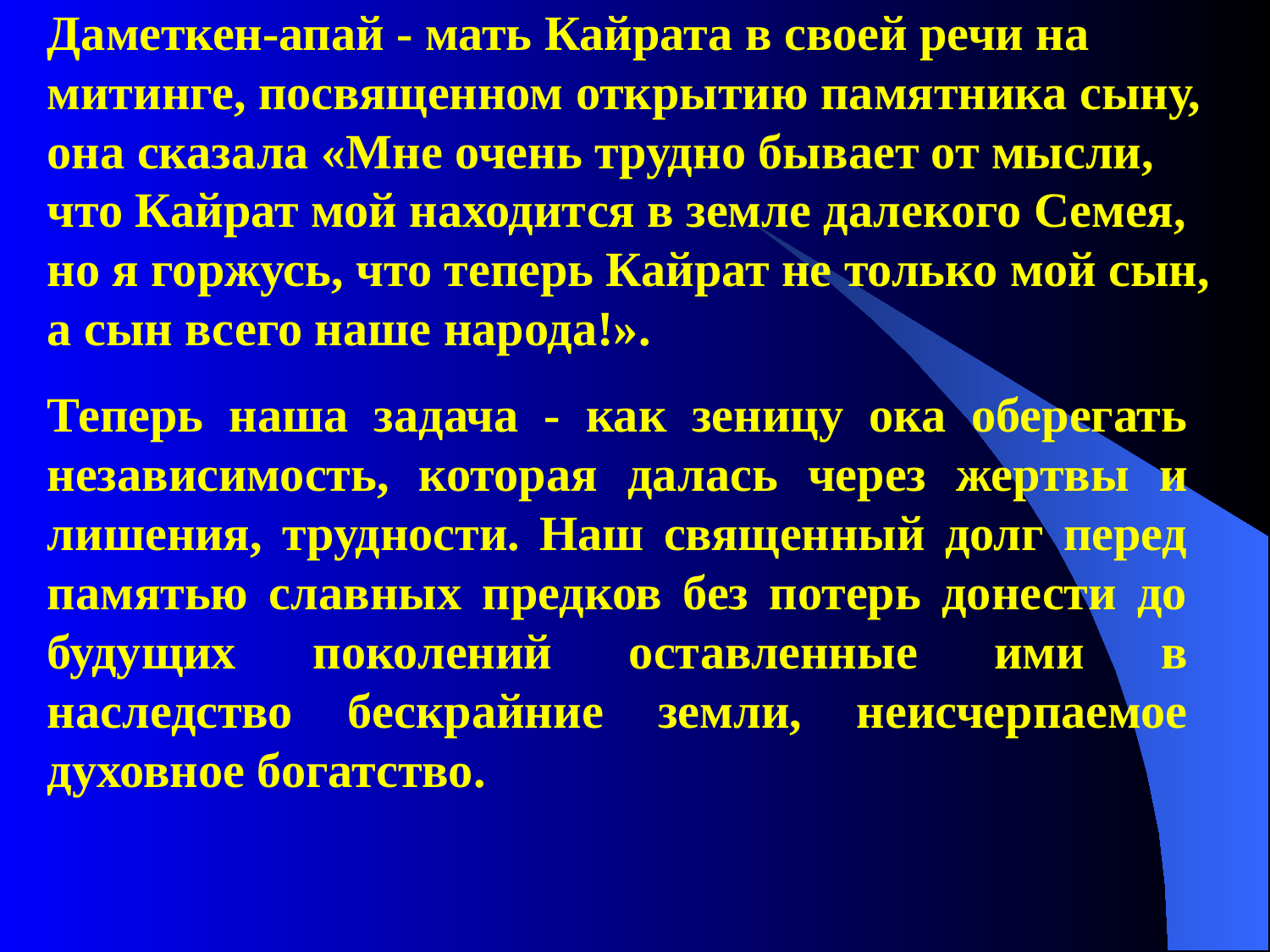

Даметкен-апай - мать Кайрата в своей речи на митинге, посвященном открытию памятника сыну, она сказала «Мне очень трудно бывает от мысли, что Кайрат мой находится в земле далекого Семея, но я горжусь, что теперь Кайрат не только мой сын, а сын всего наше народа!».
Теперь наша задача - как зеницу ока оберегать независимость, которая далась через жертвы и лишения, трудности. Наш священный долг перед памятью славных предков без потерь донести до будущих поколений оставленные ими в наследство бескрайние земли, неисчерпаемое духовное богатство.